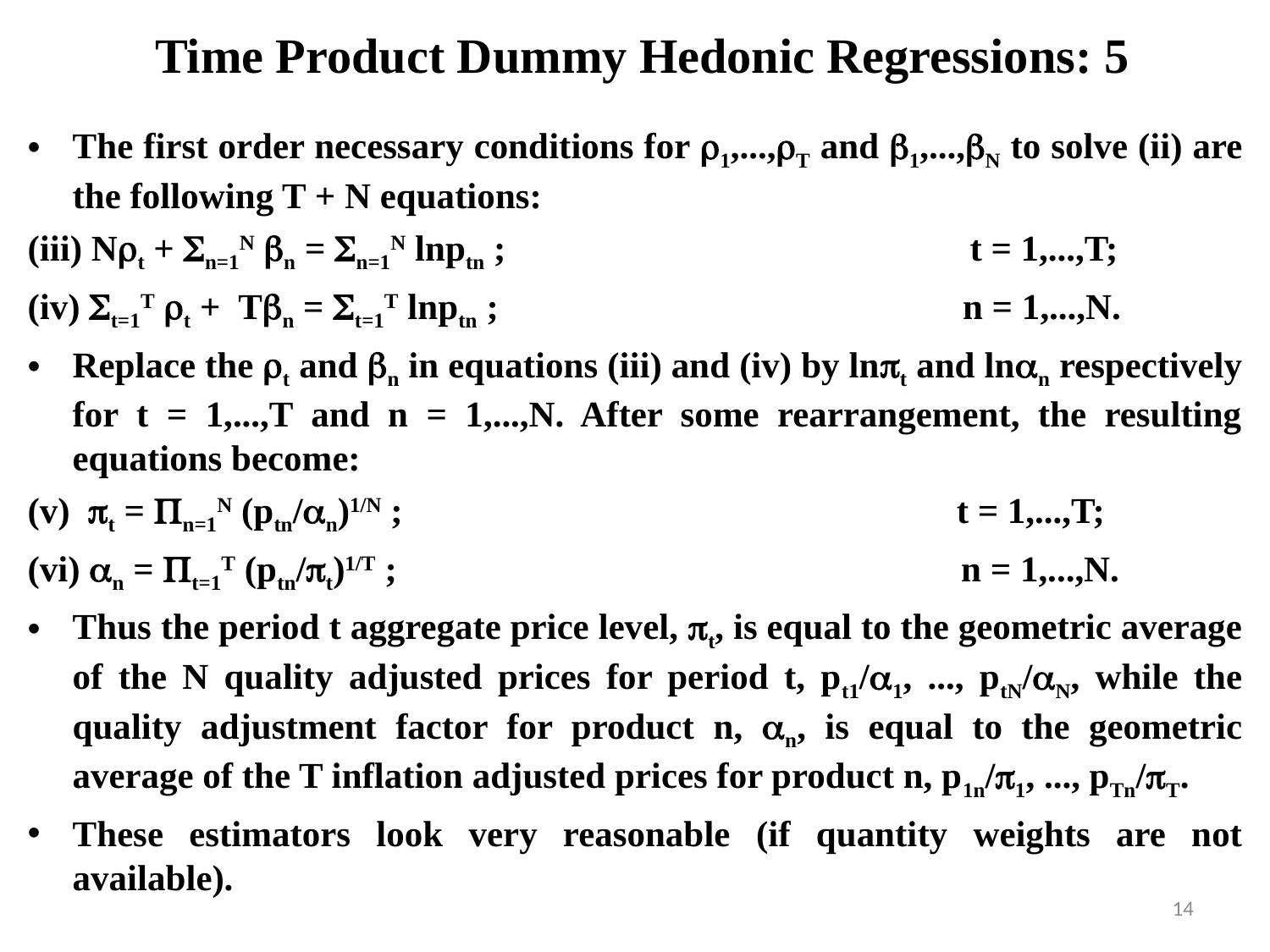

# Time Product Dummy Hedonic Regressions: 5
The first order necessary conditions for ρ1,...,ρT and β1,...,βN to solve (ii) are the following T + N equations:
(iii) Nρt + Σn=1N βn = Σn=1N lnptn ;                                                   t = 1,...,T;
(iv) Σt=1T ρt +  Tβn = Σt=1T lnptn ;                                                   n = 1,...,N.
Replace the ρt and βn in equations (iii) and (iv) by lnπt and lnαn respectively for t = 1,...,T and n = 1,...,N. After some rearrangement, the resulting equations become:
(v)  πt = Πn=1N (ptn/αn)1/N ;                                                             t = 1,...,T;
(vi) αn = Πt=1T (ptn/πt)1/T ;                                                              n = 1,...,N.
Thus the period t aggregate price level, πt, is equal to the geometric average of the N quality adjusted prices for period t, pt1/α1, ..., ptN/αN, while the quality adjustment factor for product n, αn, is equal to the geometric average of the T inflation adjusted prices for product n, p1n/π1, ..., pTn/πT.
These estimators look very reasonable (if quantity weights are not available).
14